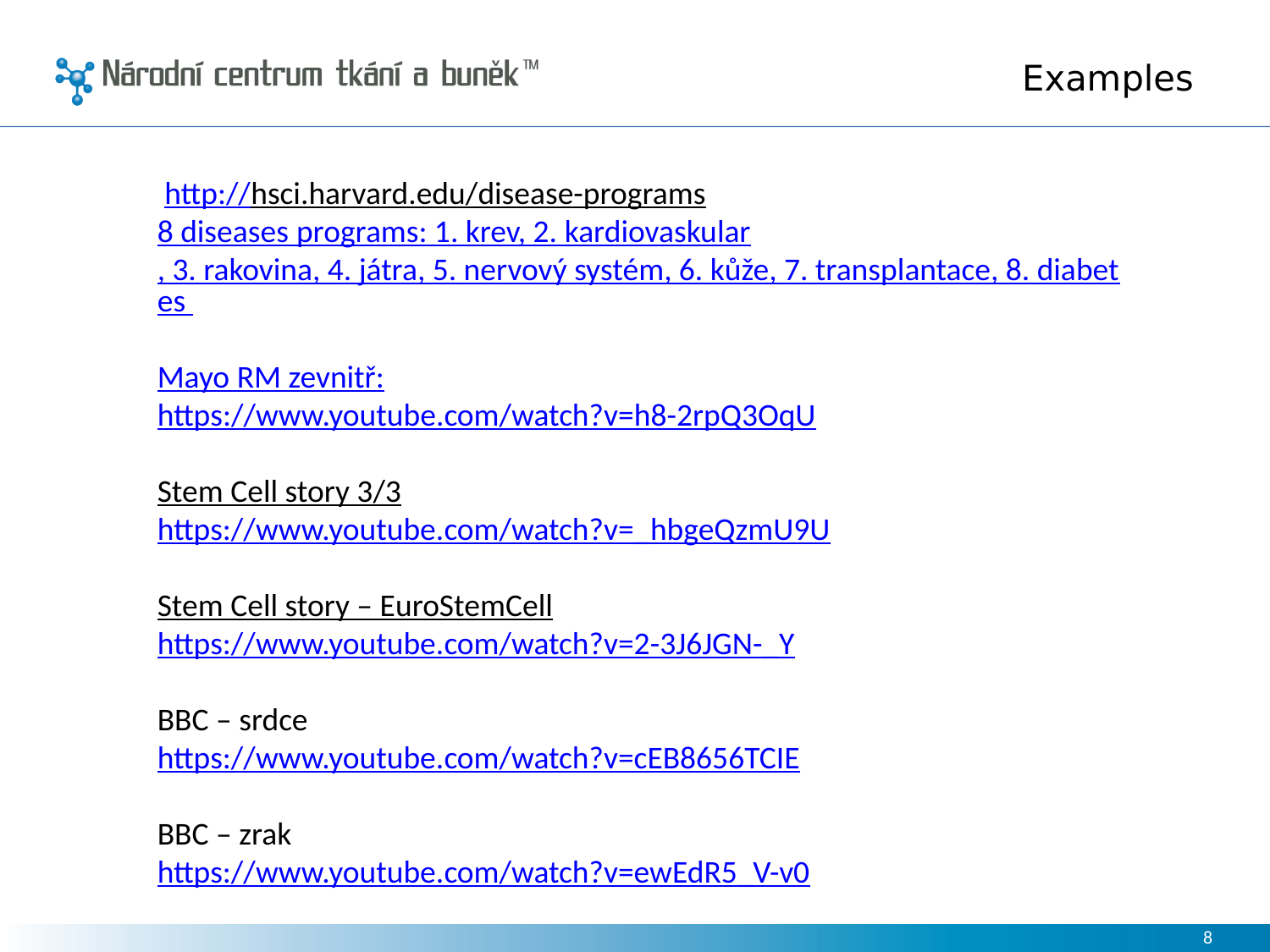

# Examples
 http://hsci.harvard.edu/disease-programs
8 diseases programs: 1. krev, 2. kardiovaskular, 3. rakovina, 4. játra, 5. nervový systém, 6. kůže, 7. transplantace, 8. diabetes

Mayo RM zevnitř:
https://www.youtube.com/watch?v=h8-2rpQ3OqU

Stem Cell story 3/3
https://www.youtube.com/watch?v=_hbgeQzmU9U

Stem Cell story – EuroStemCell
https://www.youtube.com/watch?v=2-3J6JGN-_Y

BBC – srdce
https://www.youtube.com/watch?v=cEB8656TCIE

BBC – zrak
https://www.youtube.com/watch?v=ewEdR5_V-v0

. . . .